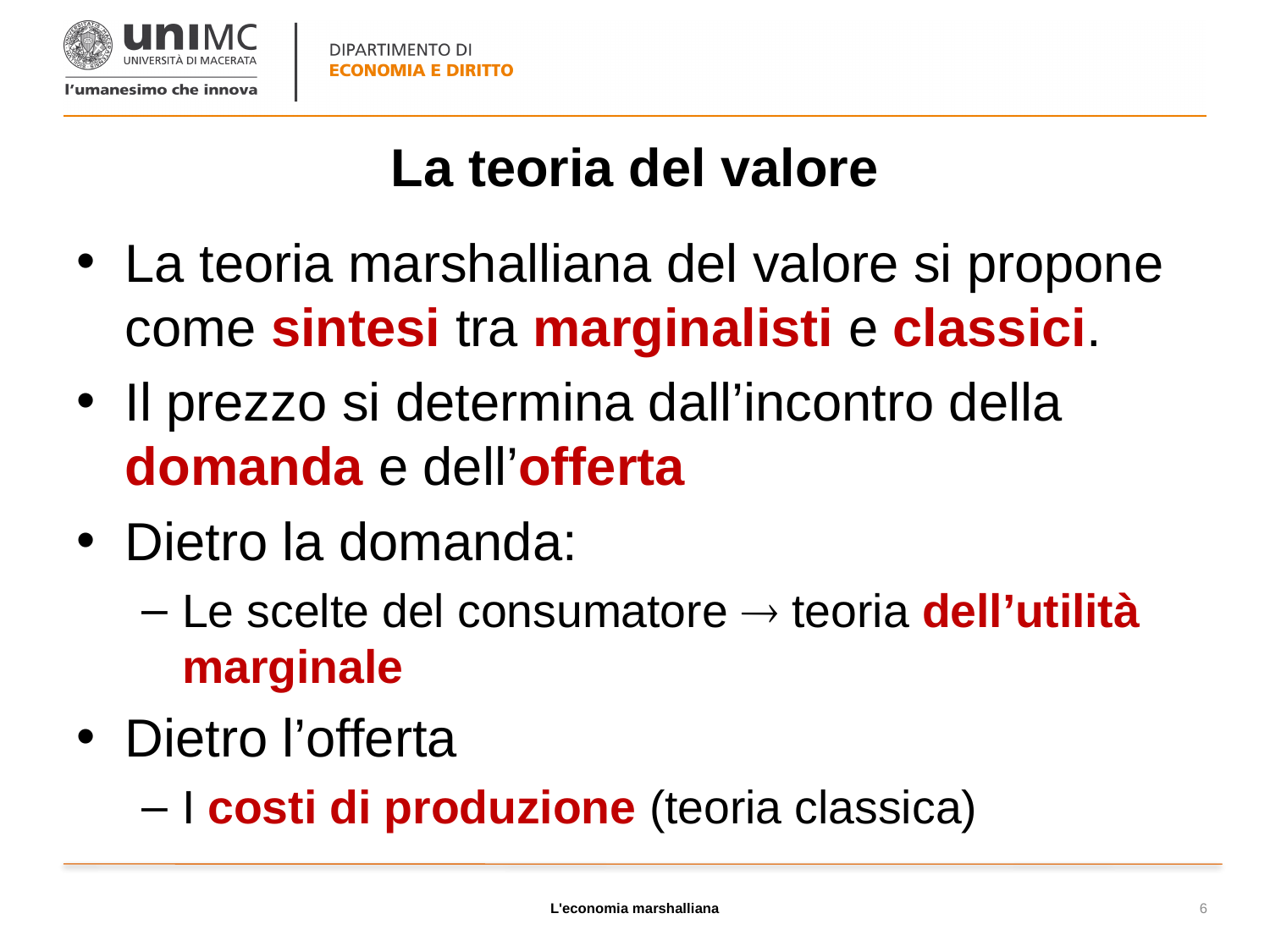

# La teoria del valore
La teoria marshalliana del valore si propone come sintesi tra marginalisti e classici.
Il prezzo si determina dall’incontro della domanda e dell’offerta
Dietro la domanda:
Le scelte del consumatore → teoria dell’utilità marginale
Dietro l’offerta
I costi di produzione (teoria classica)

L'economia marshalliana
6